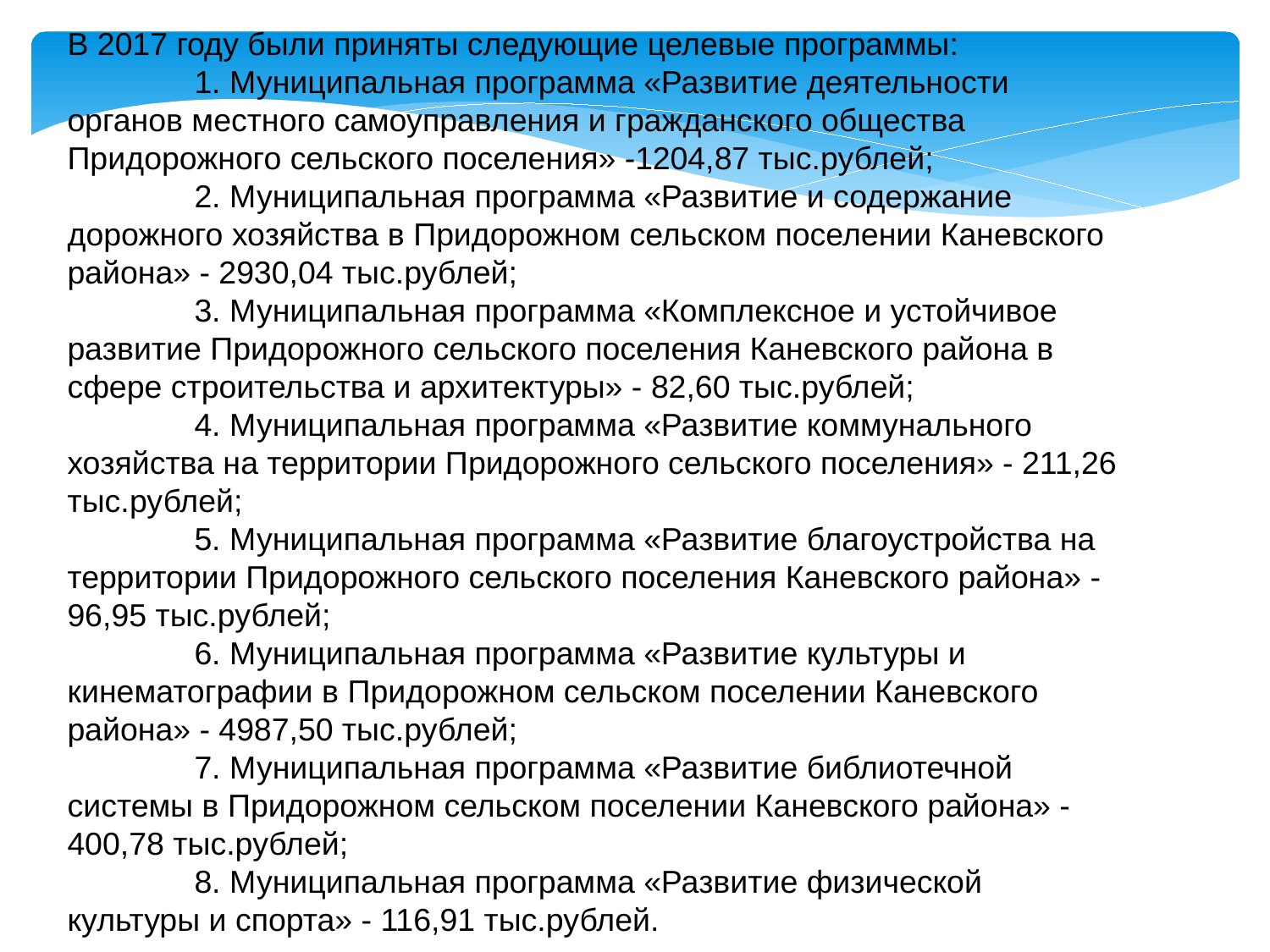

В 2017 году были приняты следующие целевые программы:
	1. Муниципальная программа «Развитие деятельности органов местного самоуправления и гражданского общества Придорожного сельского поселения» -1204,87 тыс.рублей;
	2. Муниципальная программа «Развитие и содержание дорожного хозяйства в Придорожном сельском поселении Каневского района» - 2930,04 тыс.рублей;
	3. Муниципальная программа «Комплексное и устойчивое развитие Придорожного сельского поселения Каневского района в сфере строительства и архитектуры» - 82,60 тыс.рублей;
	4. Муниципальная программа «Развитие коммунального хозяйства на территории Придорожного сельского поселения» - 211,26 тыс.рублей;
	5. Муниципальная программа «Развитие благоустройства на территории Придорожного сельского поселения Каневского района» - 96,95 тыс.рублей;
	6. Муниципальная программа «Развитие культуры и кинематографии в Придорожном сельском поселении Каневского района» - 4987,50 тыс.рублей;
	7. Муниципальная программа «Развитие библиотечной системы в Придорожном сельском поселении Каневского района» - 400,78 тыс.рублей;
	8. Муниципальная программа «Развитие физической культуры и спорта» - 116,91 тыс.рублей.